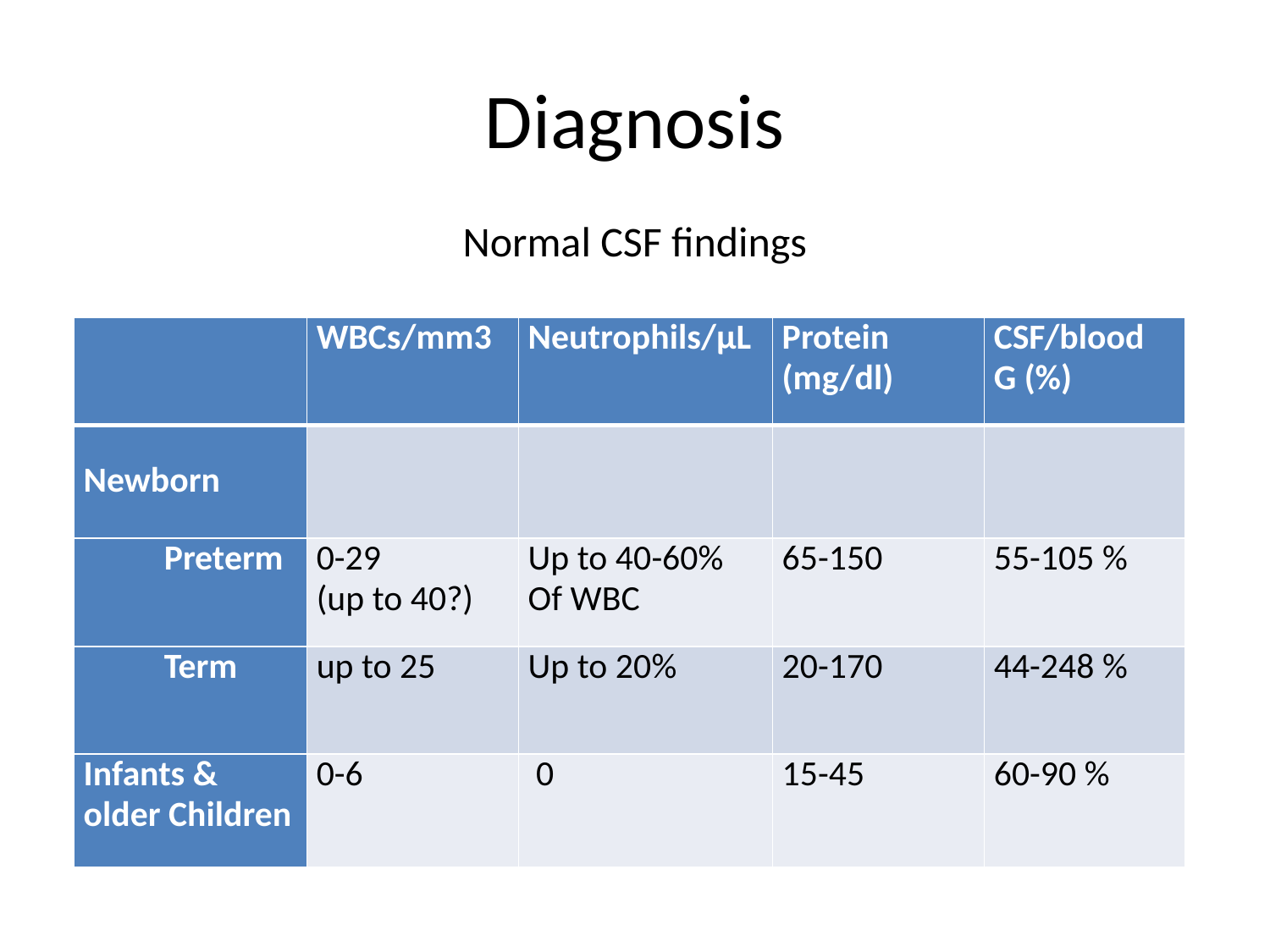

# Diagnosis
Normal CSF findings
|  | WBCs/mm3 | Neutrophils/µL | Protein (mg/dl) | CSF/blood G (%) |
| --- | --- | --- | --- | --- |
| Newborn |  |  |  |  |
| Preterm | 0-29 (up to 40?) | Up to 40-60% Of WBC | 65-150 | 55-105 % |
| Term | up to 25 | Up to 20% | 20-170 | 44-248 % |
| Infants & older Children | 0-6 | 0 | 15-45 | 60-90 % |